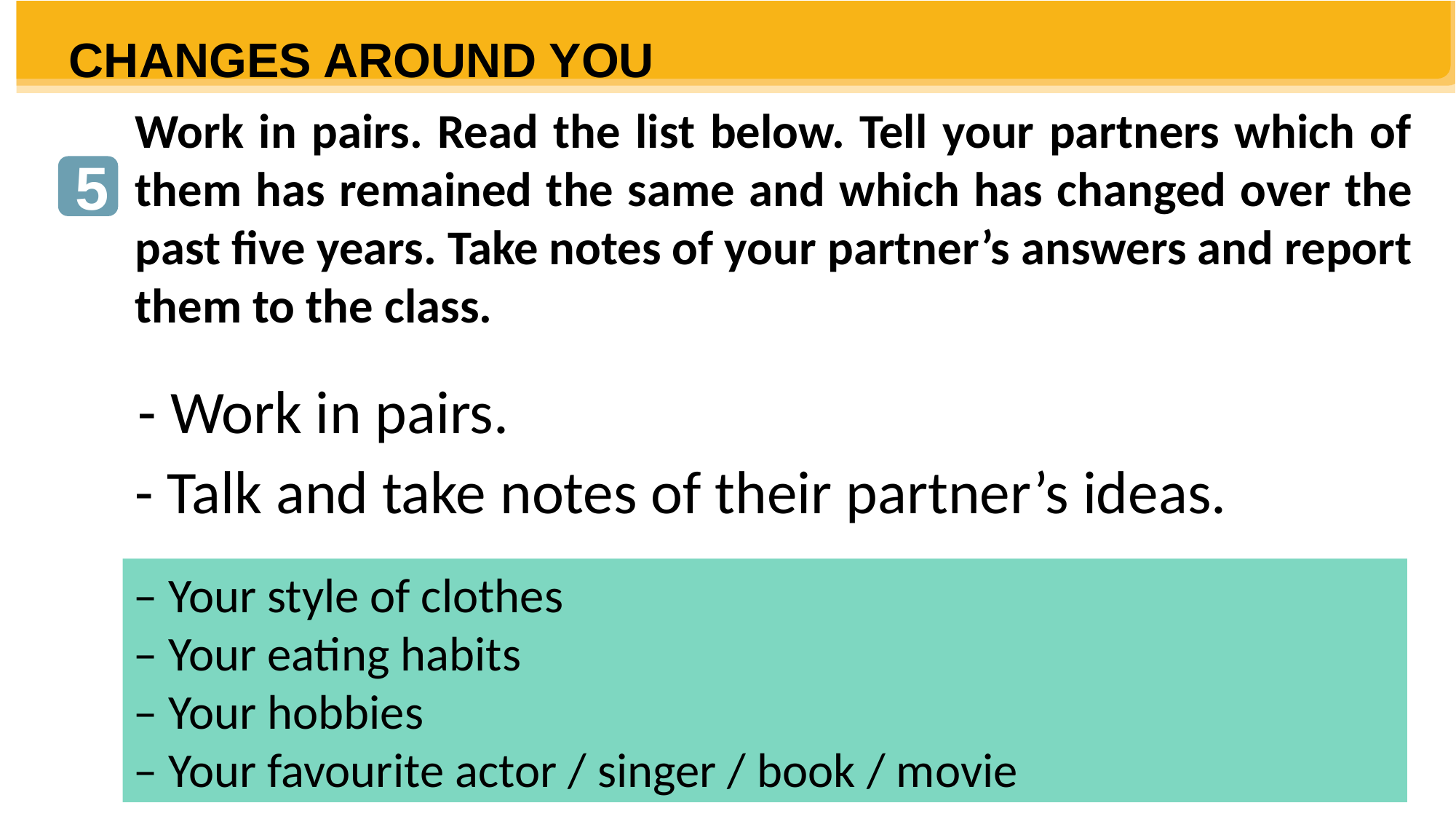

There have been some changes in Lan’s lifestyle. The first change is her…. However, her … has / have not changed over the past five years.

CHANGES AROUND YOU
Work in pairs. Read the list below. Tell your partners which of them has remained the same and which has changed over the past five years. Take notes of your partner’s answers and report them to the class.
5

- Work in pairs.
- Talk and take notes of their partner’s ideas.
– Your style of clothes
– Your eating habits
– Your hobbies
– Your favourite actor / singer / book / movie